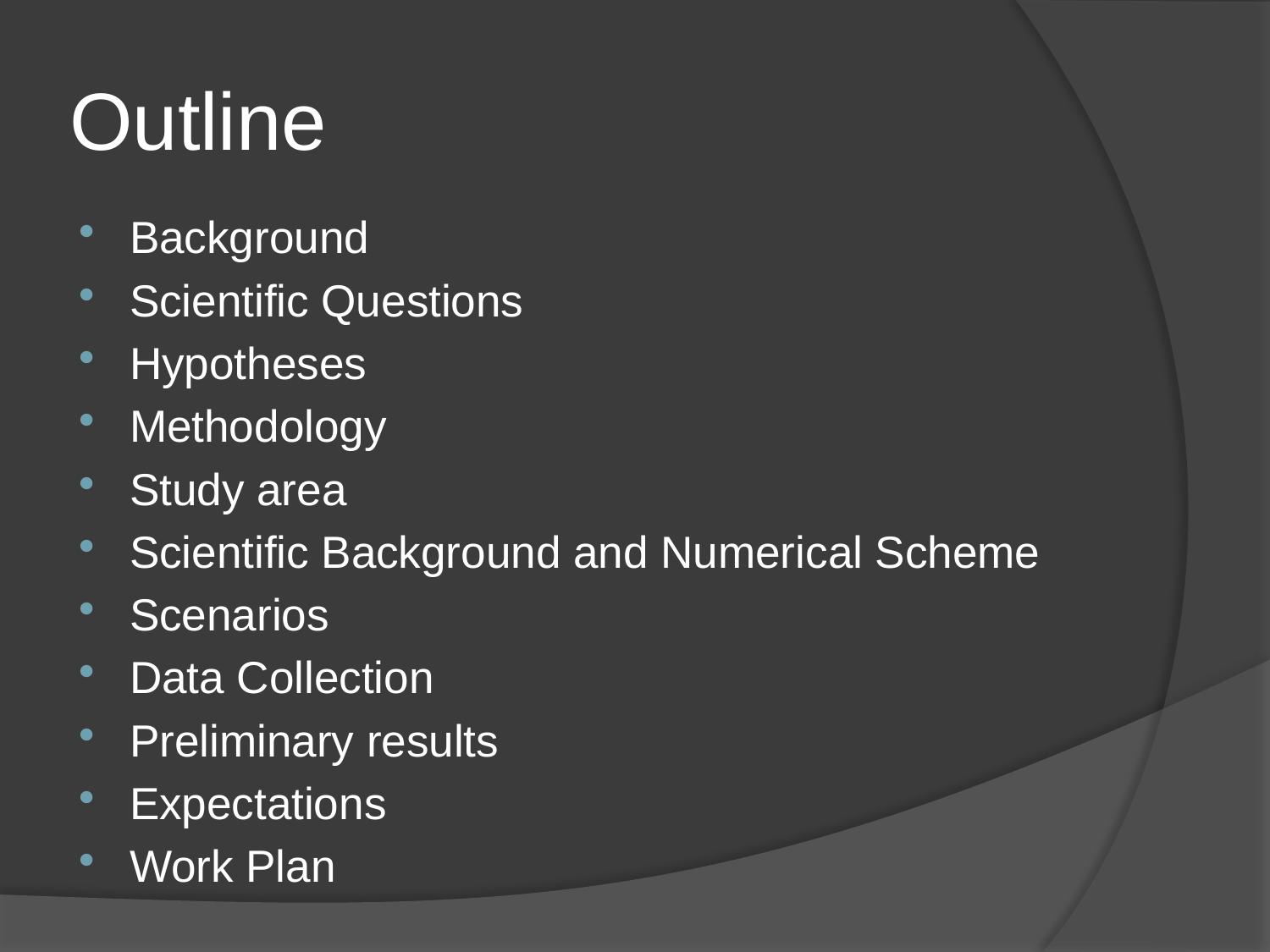

# Outline
Background
Scientific Questions
Hypotheses
Methodology
Study area
Scientific Background and Numerical Scheme
Scenarios
Data Collection
Preliminary results
Expectations
Work Plan